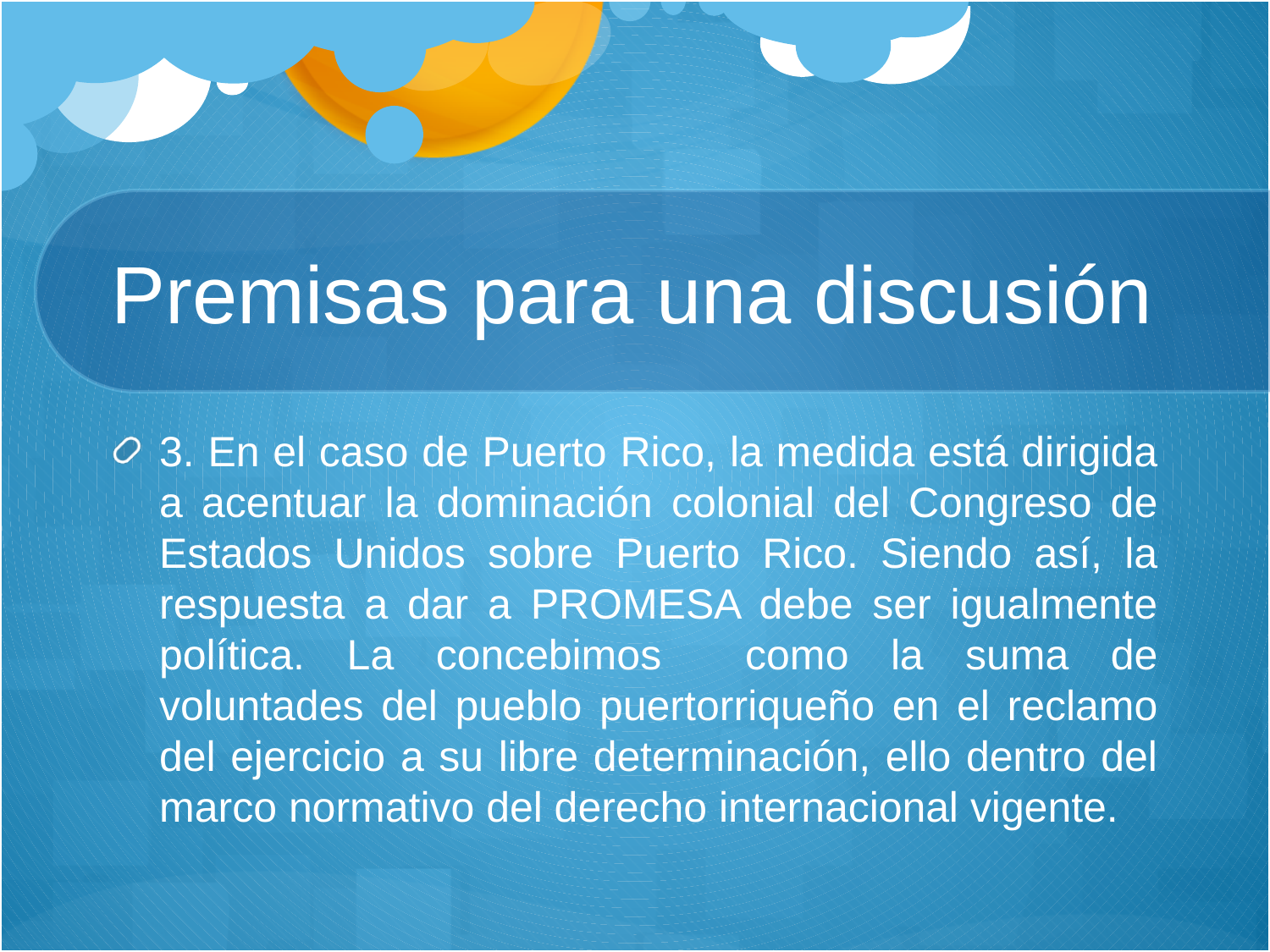

# Premisas para una discusión
3. En el caso de Puerto Rico, la medida está dirigida a acentuar la dominación colonial del Congreso de Estados Unidos sobre Puerto Rico. Siendo así, la respuesta a dar a PROMESA debe ser igualmente política. La concebimos  como la suma de voluntades del pueblo puertorriqueño en el reclamo del ejercicio a su libre determinación, ello dentro del marco normativo del derecho internacional vigente.